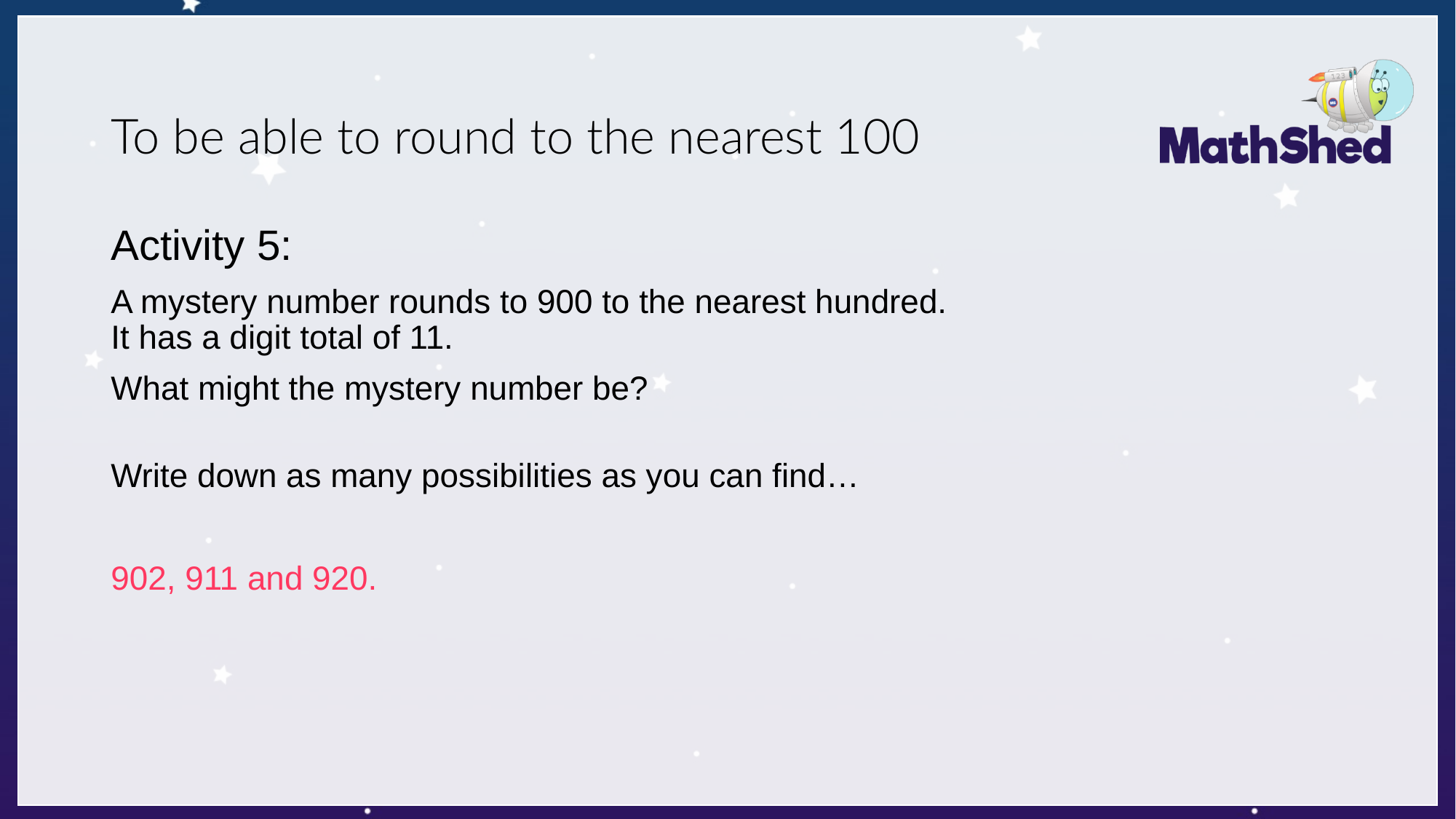

# To be able to round to the nearest 100
Activity 5:
A mystery number rounds to 900 to the nearest hundred.
It has a digit total of 11.
What might the mystery number be?
Write down as many possibilities as you can find…

902, 911 and 920.